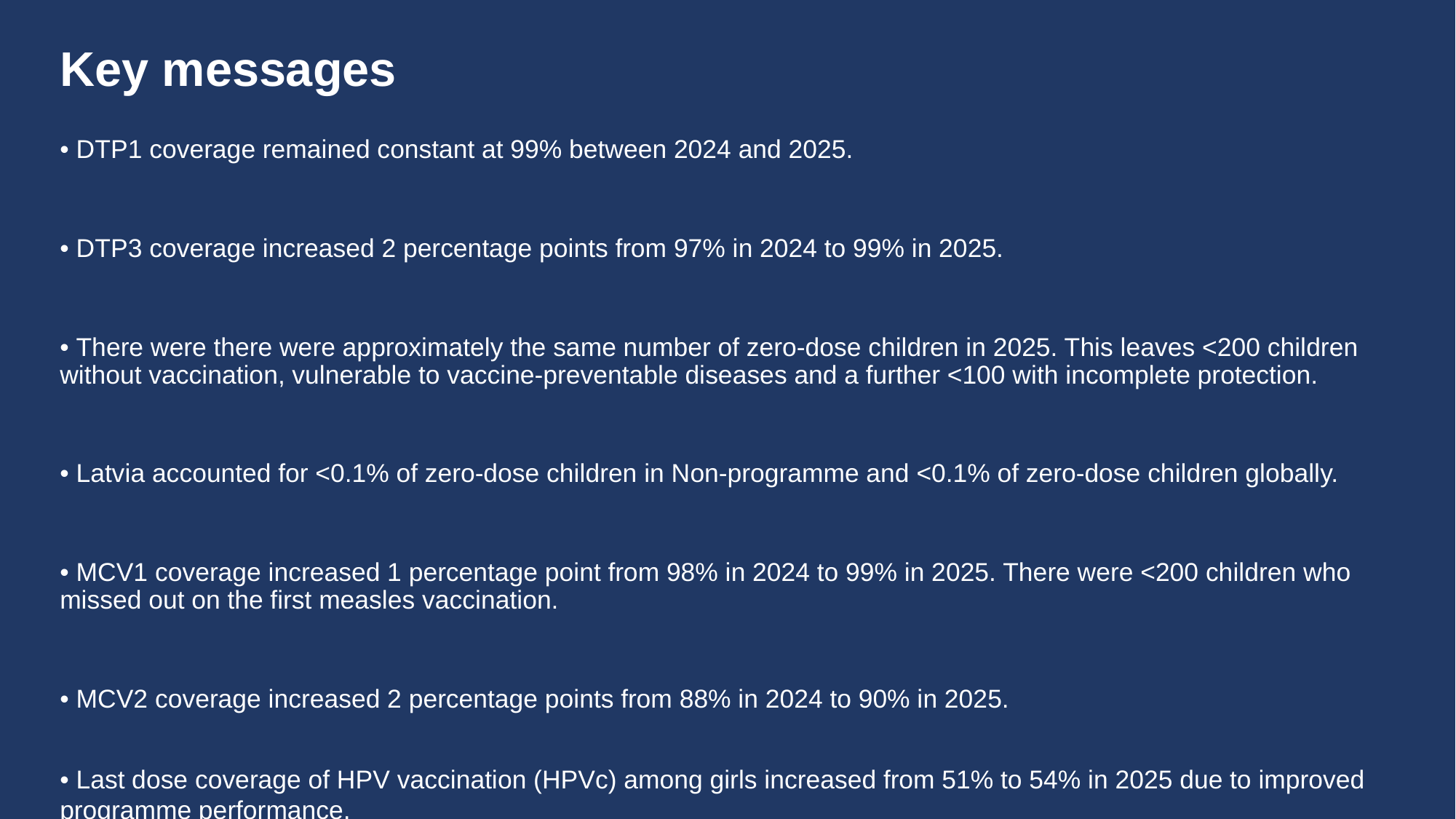

# Key messages
• DTP1 coverage remained constant at 99% between 2024 and 2025.

• DTP3 coverage increased 2 percentage points from 97% in 2024 to 99% in 2025.

• There were there were approximately the same number of zero-dose children in 2025. This leaves <200 children without vaccination, vulnerable to vaccine-preventable diseases and a further <100 with incomplete protection.

• Latvia accounted for <0.1% of zero-dose children in Non-programme and <0.1% of zero-dose children globally.

• MCV1 coverage increased 1 percentage point from 98% in 2024 to 99% in 2025. There were <200 children who missed out on the first measles vaccination.

• MCV2 coverage increased 2 percentage points from 88% in 2024 to 90% in 2025.

• Last dose coverage of HPV vaccination (HPVc) among girls increased from 51% to 54% in 2025 due to improved programme performance.